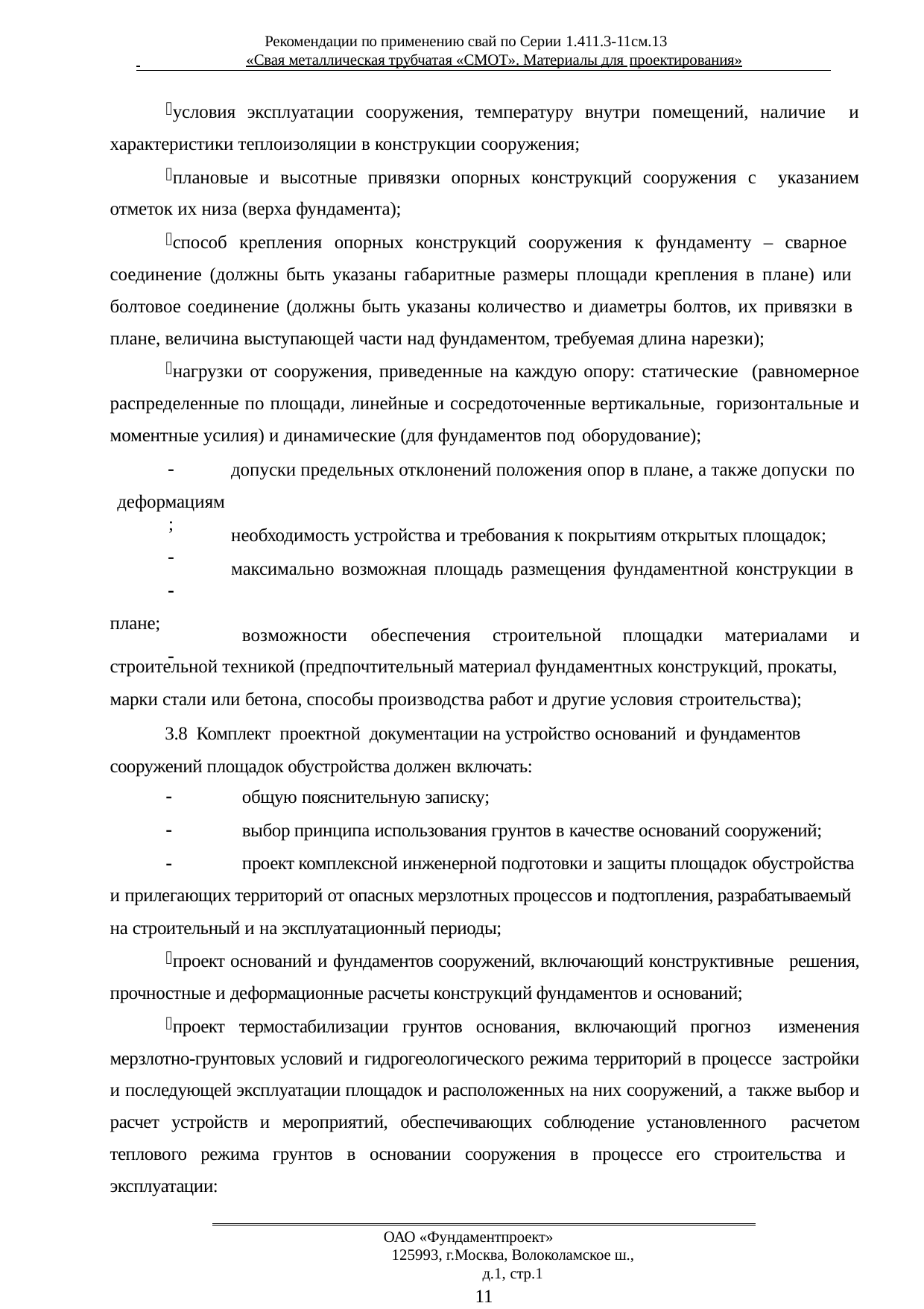

Рекомендации по применению свай по Серии 1.411.3-11см.13
 	«Свая металлическая трубчатая «СМОТ». Материалы для проектирования»

условия эксплуатации сооружения, температуру внутри помещений, наличие  и характеристики теплоизоляции в конструкции сооружения;
плановые и высотные привязки опорных конструкций сооружения с  указанием отметок их низа (верха фундамента);
способ крепления опорных конструкций сооружения к фундаменту – сварное  соединение (должны быть указаны габаритные размеры площади крепления в плане) или  болтовое соединение (должны быть указаны количество и диаметры болтов, их привязки в  плане, величина выступающей части над фундаментом, требуемая длина нарезки);
нагрузки от сооружения, приведенные на каждую опору: статические  (равномерное распределенные по площади, линейные и сосредоточенные вертикальные,  горизонтальные и моментные усилия) и динамические (для фундаментов под оборудование);
−
деформациям;
−
−
плане;
−
допуски предельных отклонений положения опор в плане, а также допуски по
необходимость устройства и требования к покрытиям открытых площадок;  максимально возможная площадь размещения фундаментной конструкции в
возможности	обеспечения	строительной	площадки	материалами	и
строительной техникой (предпочтительный материал фундаментных конструкций, прокаты,  марки стали или бетона, способы производства работ и другие условия строительства);
3.8 Комплект проектной документации на устройство оснований и фундаментов  сооружений площадок обустройства должен включать:
−
−
−
общую пояснительную записку;
выбор принципа использования грунтов в качестве оснований сооружений;  проект комплексной инженерной подготовки и защиты площадок обустройства
и прилегающих территорий от опасных мерзлотных процессов и подтопления, разрабатываемый  на строительный и на эксплуатационный периоды;
проект оснований и фундаментов сооружений, включающий конструктивные  решения, прочностные и деформационные расчеты конструкций фундаментов и оснований;
проект термостабилизации грунтов основания, включающий прогноз  изменения мерзлотно-грунтовых условий и гидрогеологического режима территорий в процессе  застройки и последующей эксплуатации площадок и расположенных на них сооружений, а  также выбор и расчет устройств и мероприятий, обеспечивающих соблюдение установленного  расчетом теплового режима грунтов в основании сооружения в процессе его строительства и  эксплуатации:
ОАО «Фундаментпроект»
125993, г.Москва, Волоколамское ш., д.1, стр.1
11